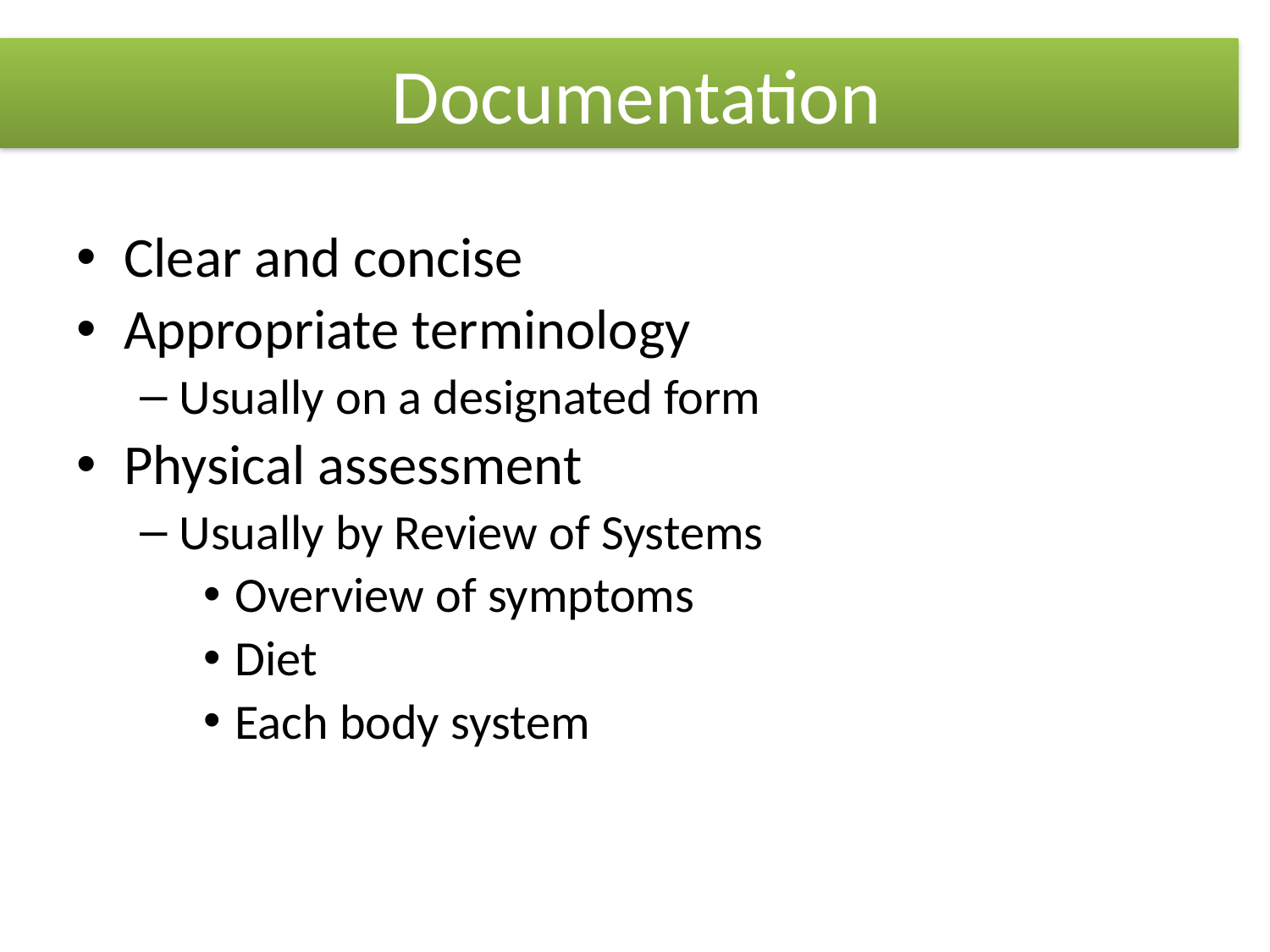

# Documentation
Clear and concise
Appropriate terminology
Usually on a designated form
Physical assessment
Usually by Review of Systems
Overview of symptoms
Diet
Each body system